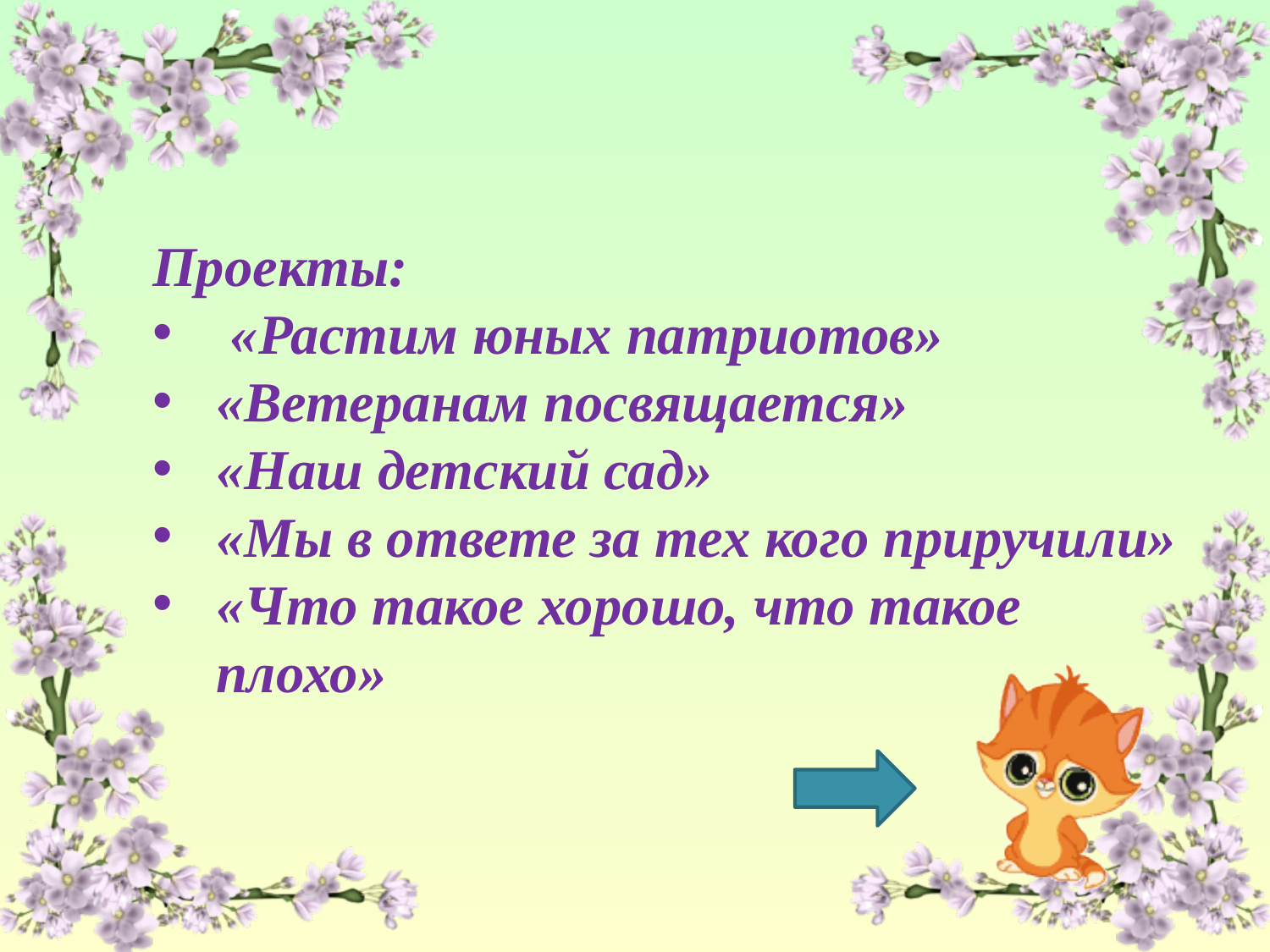

Проекты:
 «Растим юных патриотов»
«Ветеранам посвящается»
«Наш детский сад»
«Мы в ответе за тех кого приручили»
«Что такое хорошо, что такое плохо»